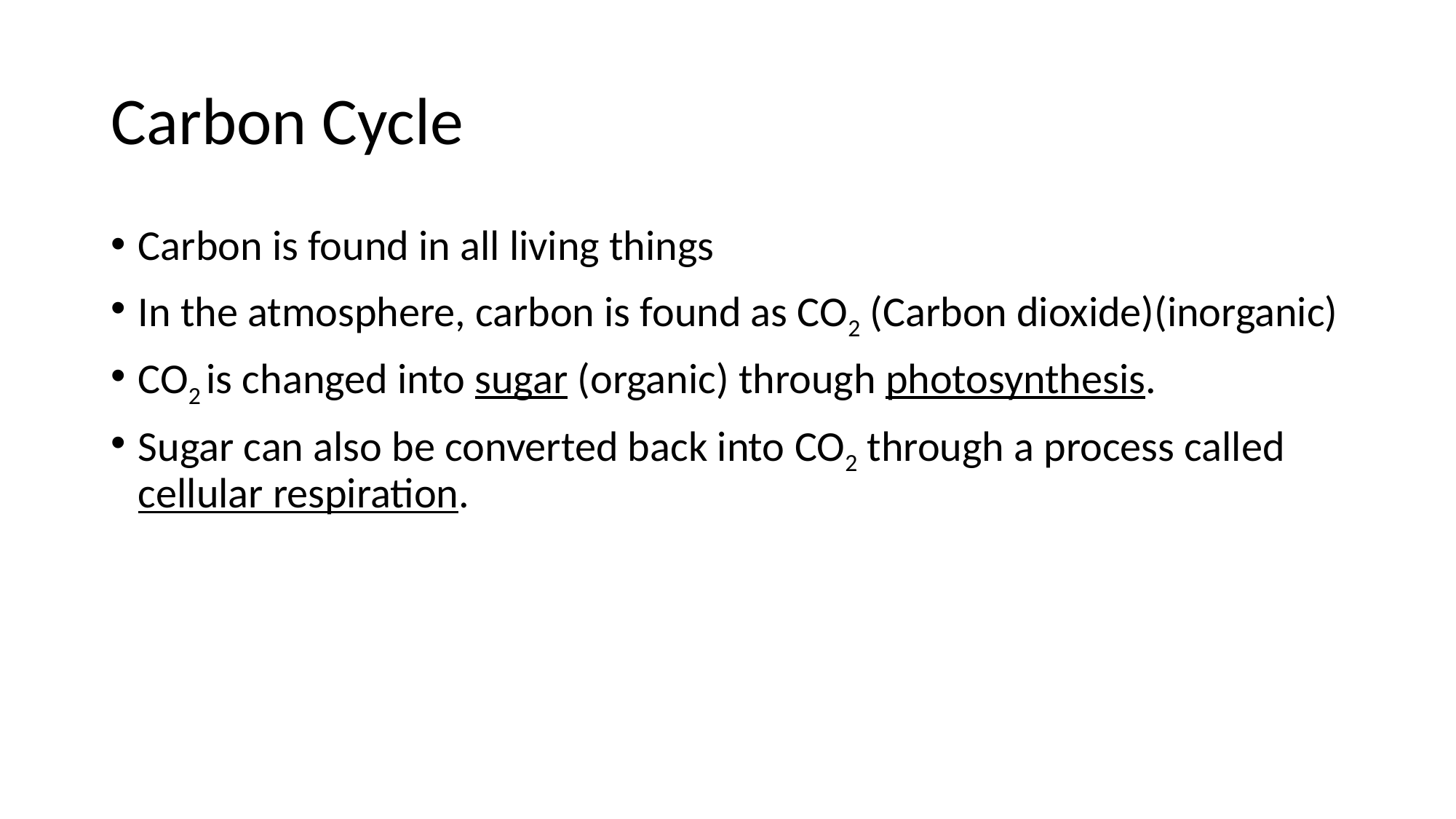

# Carbon Cycle
Carbon is found in all living things
In the atmosphere, carbon is found as CO2 (Carbon dioxide)(inorganic)
CO2 is changed into sugar (organic) through photosynthesis.
Sugar can also be converted back into CO2 through a process called cellular respiration.